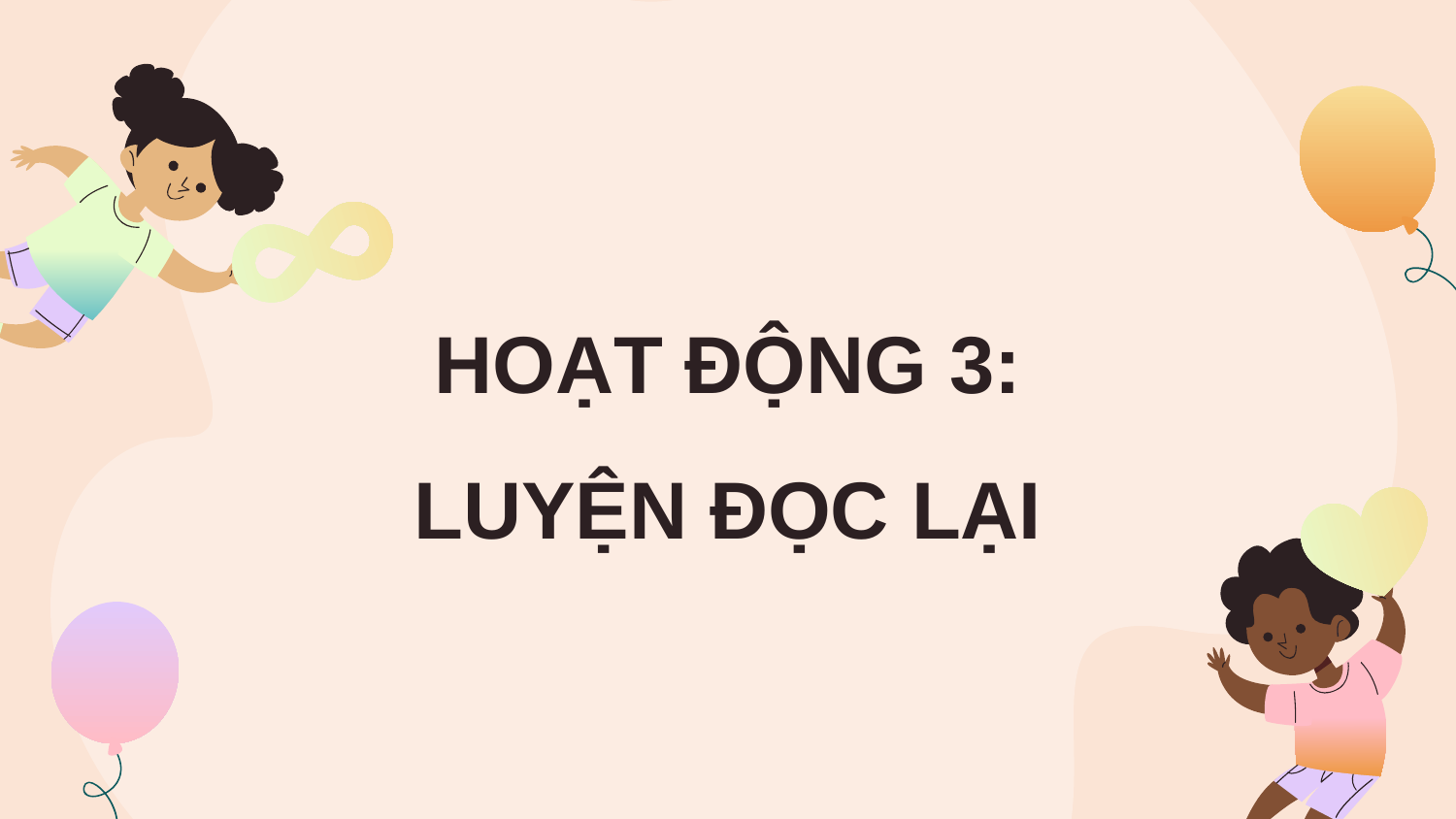

# HOẠT ĐỘNG 3: LUYỆN ĐỌC LẠI